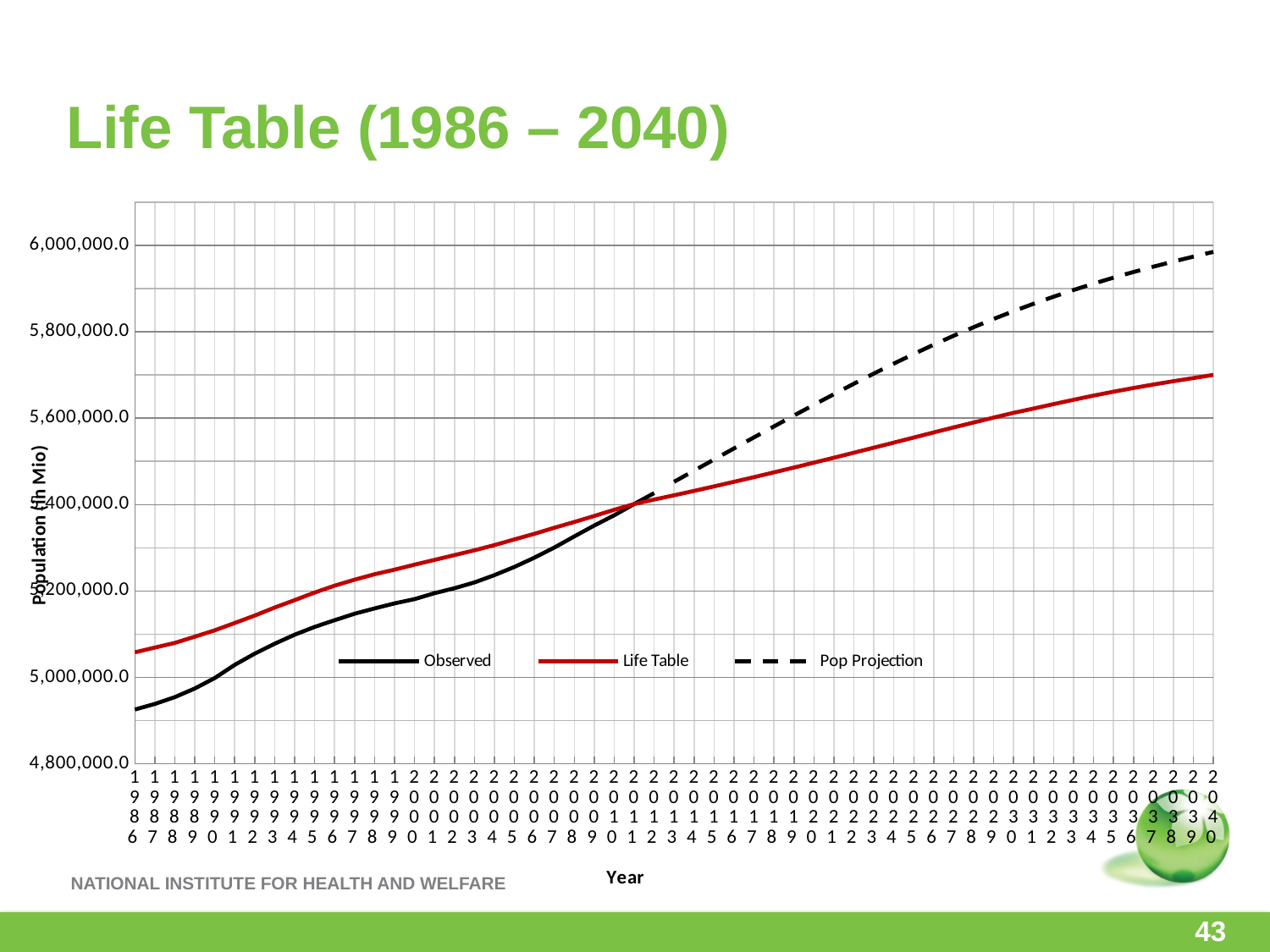

# Life Table (1986 – 2040)

### Chart

| Category | Observed | Life Table | Pop Projection |
|---|---|---|---|
| 1986 | 4925644.0 | 5058118.753811854 | None |
| 1987 | 4938602.0 | 5069100.483164206 | None |
| 1988 | 4954359.0 | 5079845.616612296 | None |
| 1989 | 4974383.0 | 5094293.303046749 | None |
| 1990 | 4998478.0 | 5108958.482014864 | 4998478.0 |
| 1991 | 5029002.0 | 5125955.196819852 | None |
| 1992 | 5054982.0 | 5143020.004747418 | None |
| 1993 | 5077912.0 | 5161699.150429547 | None |
| 1994 | 5098754.0 | 5178772.542072118 | None |
| 1995 | 5116826.0 | 5196332.803402725 | None |
| 1996 | 5132320.0 | 5212216.05258092 | None |
| 1997 | 5147349.0 | 5226060.783003661 | None |
| 1998 | 5159646.0 | 5238726.8730775 | None |
| 1999 | 5171302.0 | 5249388.5034760535 | None |
| 2000 | 5181115.0 | 5260905.533537656 | 5181115.0 |
| 2001 | 5194901.0 | 5271847.852843253 | None |
| 2002 | 5206295.0 | 5283020.994638447 | None |
| 2003 | 5219732.0 | 5294078.416749546 | None |
| 2004 | 5236611.0 | 5306170.241328859 | None |
| 2005 | 5255580.0 | 5319318.510562338 | None |
| 2006 | 5276955.0 | 5332223.128730517 | None |
| 2007 | 5300484.0 | 5346265.941486133 | None |
| 2008 | 5326314.0 | 5359758.975829737 | None |
| 2009 | 5351427.0 | 5373726.305370227 | None |
| 2010 | 5375276.0 | 5388042.364845956 | 5375276.0 |
| 2011 | 5401267.0 | 5401267.0 | None |
| 2012 | 5426674.0 | 5411722.5202417625 | None |
| 2013 | None | 5421540.910550048 | 5452773.0 |
| 2014 | None | 5431687.668192598 | 5478556.0 |
| 2015 | None | 5442090.44864087 | 5504314.0 |
| 2016 | None | 5452727.091281609 | 5529971.0 |
| 2017 | None | 5463562.855720254 | 5555550.0 |
| 2018 | None | 5474650.569323038 | 5580931.0 |
| 2019 | None | 5485743.221177466 | 5606119.0 |
| 2020 | None | 5497026.142471122 | 5631017.0 |
| 2021 | None | 5508483.217290742 | 5655551.0 |
| 2022 | None | 5520052.2800873425 | 5679653.0 |
| 2023 | None | 5531733.266842625 | 5703281.0 |
| 2024 | None | 5543465.691844638 | 5726245.0 |
| 2025 | None | 5555259.7542892555 | 5748548.0 |
| 2026 | None | 5566981.643575483 | 5770079.0 |
| 2027 | None | 5578587.390099376 | 5790800.0 |
| 2028 | None | 5590055.447635415 | 5810620.0 |
| 2029 | None | 5601335.921939497 | 5829616.0 |
| 2030 | None | 5612397.673181935 | 5847678.0 |
| 2031 | None | 5622262.0607550265 | 5864874.0 |
| 2032 | None | 5632621.30233148 | 5881152.0 |
| 2033 | None | 5642604.485911567 | 5896645.0 |
| 2034 | None | 5652218.442543105 | 5911273.0 |
| 2035 | None | 5661264.950272058 | 5925151.0 |
| 2036 | None | 5669886.678639695 | 5938266.0 |
| 2037 | None | 5677968.052415456 | 5950683.0 |
| 2038 | None | 5685547.197301646 | 5962551.0 |
| 2039 | None | 5692859.1581436945 | 5973889.0 |
| 2040 | None | 5700200.1752631655 | 5984898.0 |
43